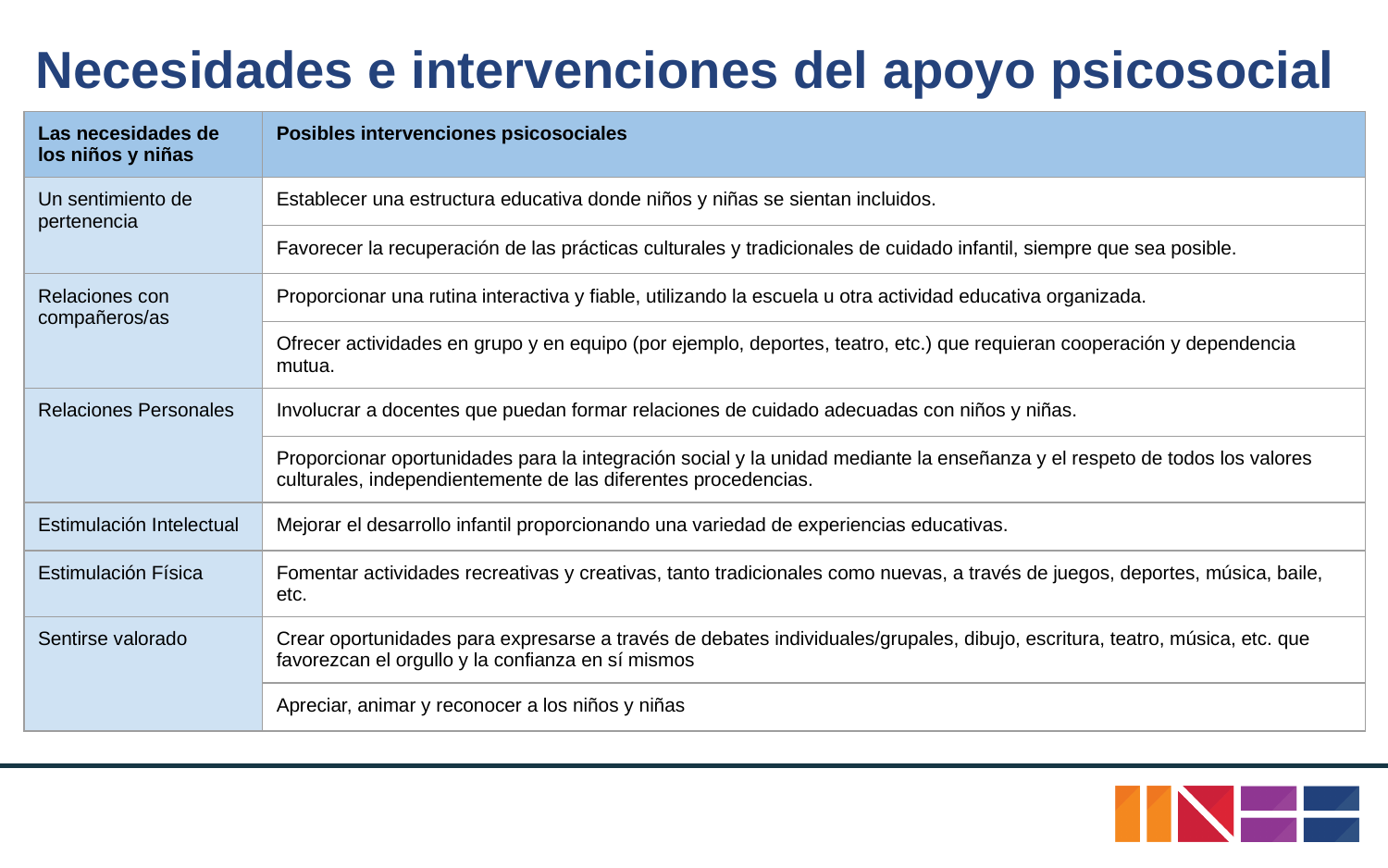

# Necesidades e intervenciones del apoyo psicosocial
| Las necesidades de los niños y niñas | Posibles intervenciones psicosociales |
| --- | --- |
| Un sentimiento de pertenencia | Establecer una estructura educativa donde niños y niñas se sientan incluidos. |
|  | Favorecer la recuperación de las prácticas culturales y tradicionales de cuidado infantil, siempre que sea posible. |
| Relaciones con compañeros/as | Proporcionar una rutina interactiva y fiable, utilizando la escuela u otra actividad educativa organizada. |
|  | Ofrecer actividades en grupo y en equipo (por ejemplo, deportes, teatro, etc.) que requieran cooperación y dependencia mutua. |
| Relaciones Personales | Involucrar a docentes que puedan formar relaciones de cuidado adecuadas con niños y niñas. |
|  | Proporcionar oportunidades para la integración social y la unidad mediante la enseñanza y el respeto de todos los valores culturales, independientemente de las diferentes procedencias. |
| Estimulación Intelectual | Mejorar el desarrollo infantil proporcionando una variedad de experiencias educativas. |
| Estimulación Física | Fomentar actividades recreativas y creativas, tanto tradicionales como nuevas, a través de juegos, deportes, música, baile, etc. |
| Sentirse valorado | Crear oportunidades para expresarse a través de debates individuales/grupales, dibujo, escritura, teatro, música, etc. que favorezcan el orgullo y la confianza en sí mismos |
|  | Apreciar, animar y reconocer a los niños y niñas |